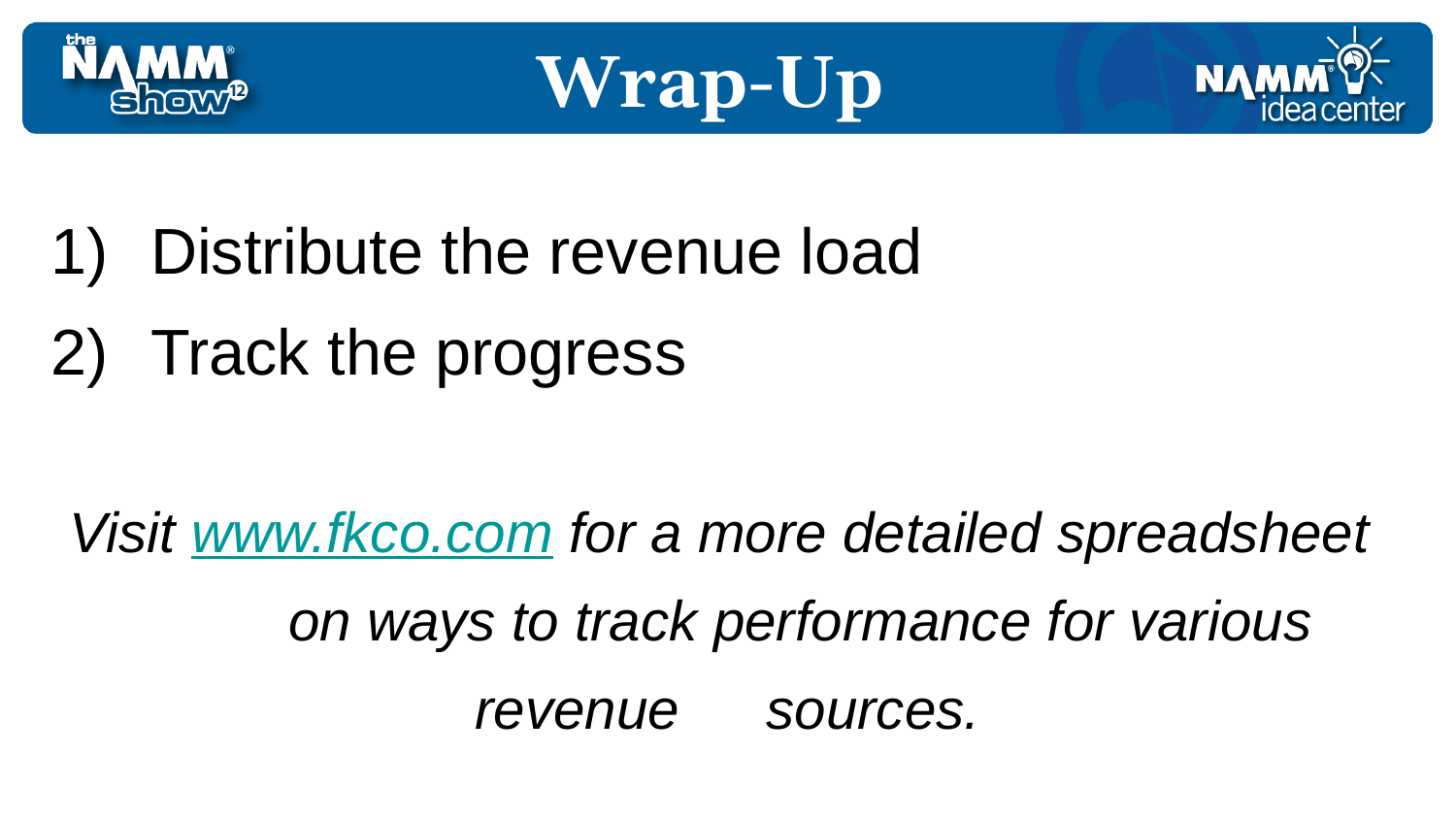

Wrap-Up
 Distribute the revenue load
 Track the progress

Visit www.fkco.com for a more detailed spreadsheet 	on ways to track performance for various revenue 	sources.